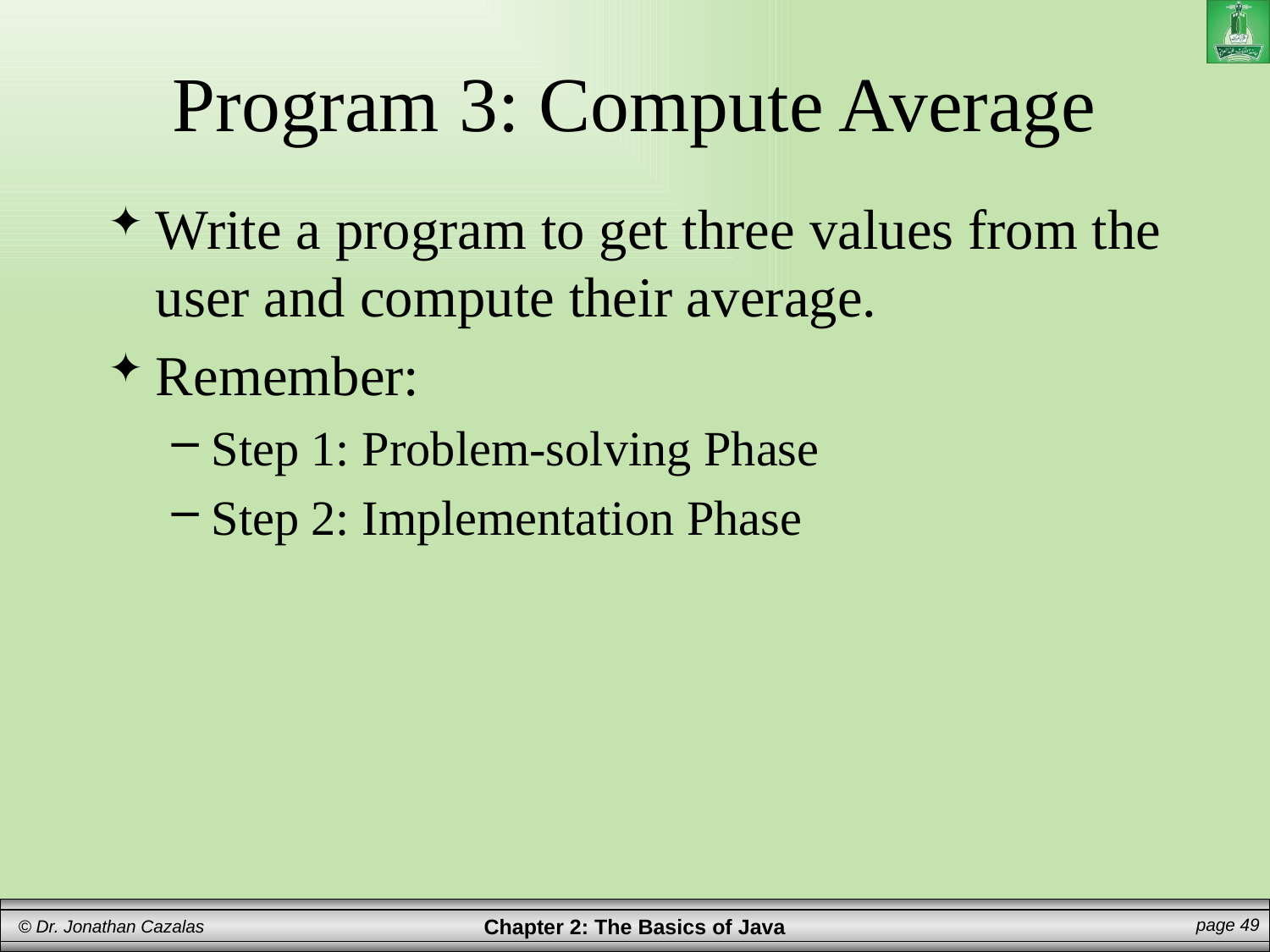

# Program 3: Compute Average
Write a program to get three values from the user and compute their average.
Remember:
Step 1: Problem-solving Phase
Step 2: Implementation Phase